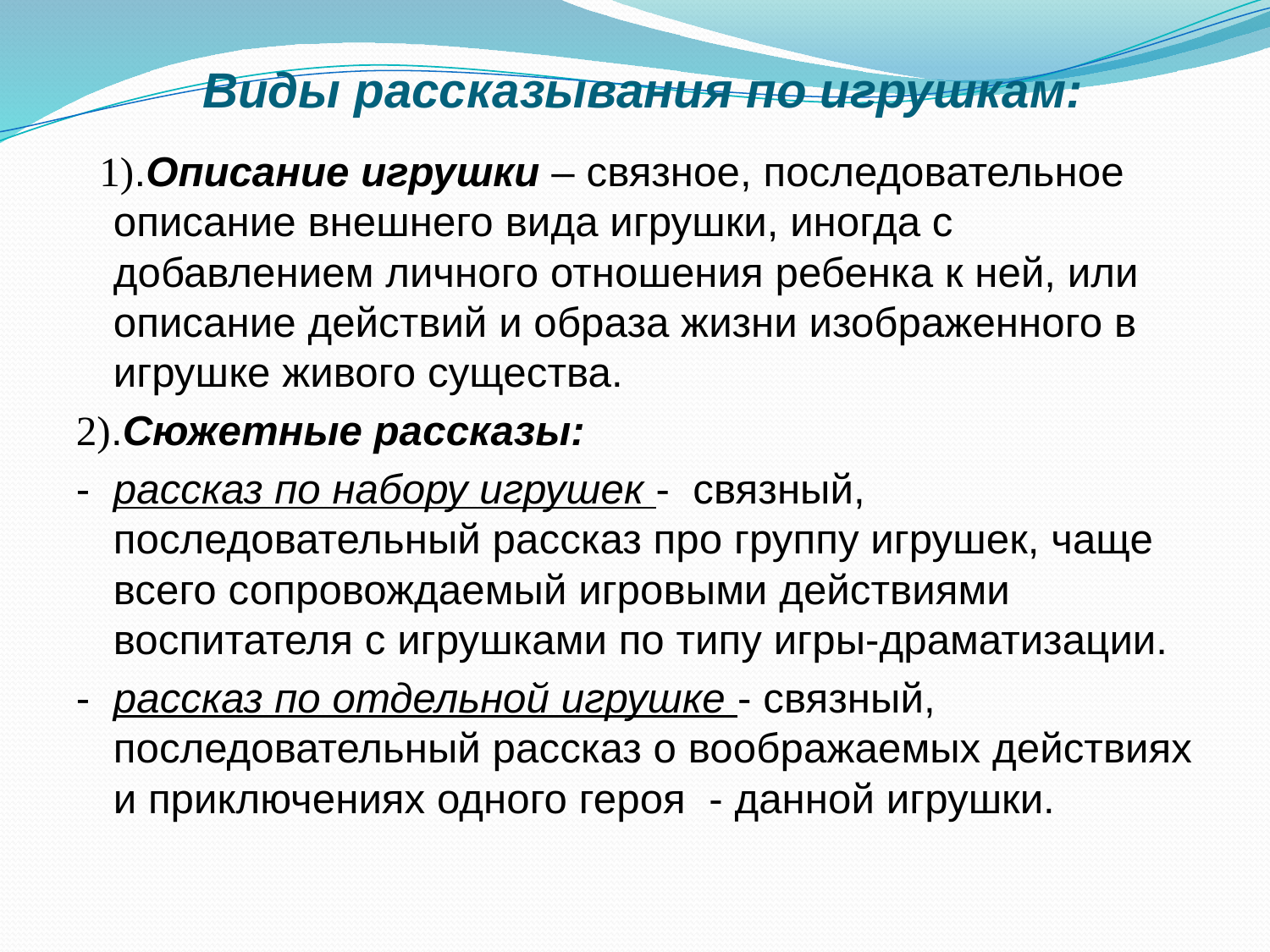

# Виды рассказывания по игрушкам:
  1).Описание игрушки – связное, последовательное описание внешнего вида игрушки, иногда с добавлением личного отношения ребенка к ней, или описание действий и образа жизни изображенного в игрушке живого существа.
2).Сюжетные рассказы:
-	рассказ по набору игрушек -  связный, последовательный рассказ про группу игрушек, чаще всего сопровождаемый игровыми действиями воспитателя с игрушками по типу игры-драматизации.
-	рассказ по отдельной игрушке - связный, последовательный рассказ о воображаемых действиях и приключениях одного героя  - данной игрушки.